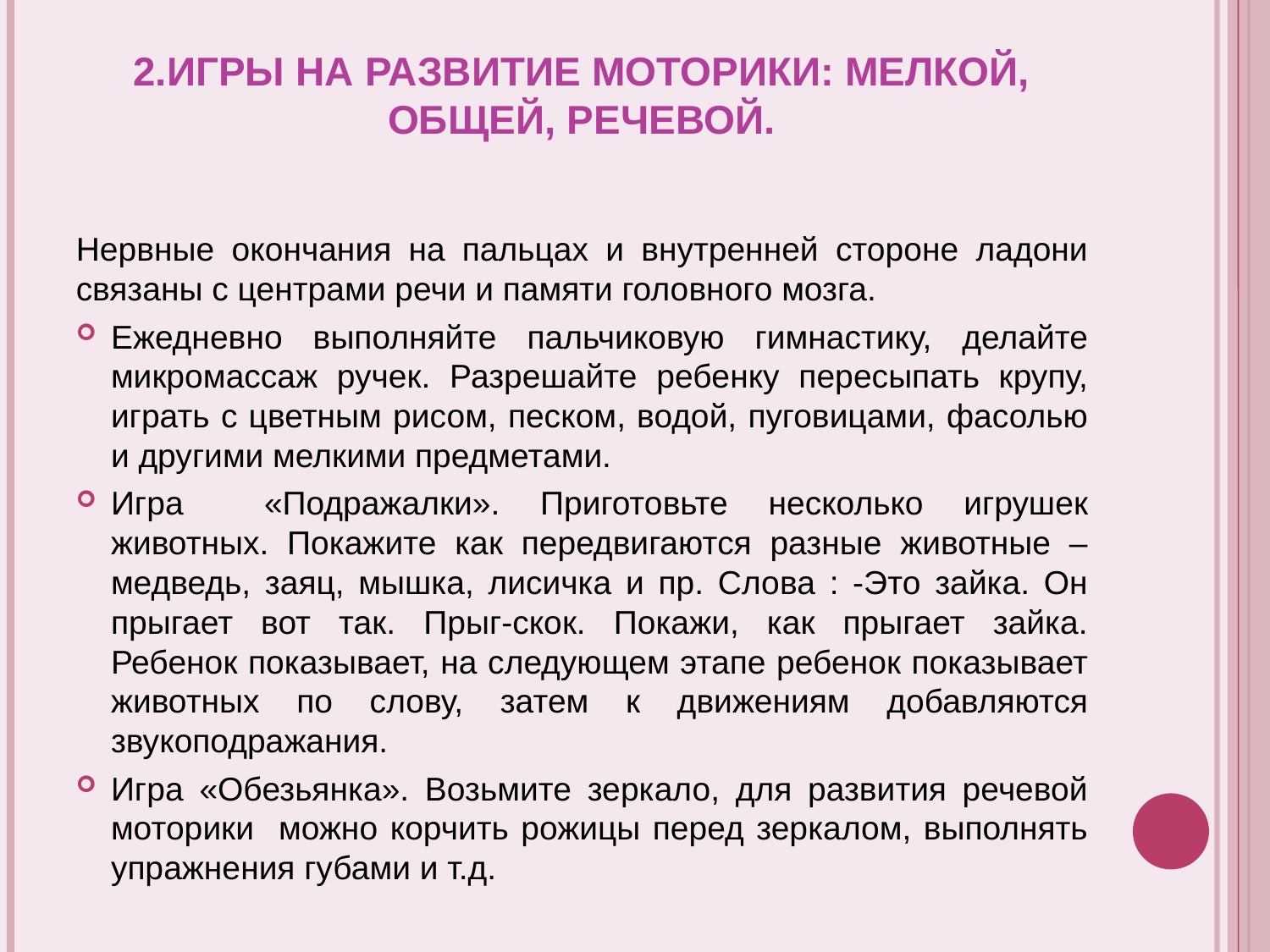

# 2.Игры на развитие моторики: мелкой, общей, речевой.
Нервные окончания на пальцах и внутренней стороне ладони связаны с центрами речи и памяти головного мозга.
Ежедневно выполняйте пальчиковую гимнастику, делайте микромассаж ручек. Разрешайте ребенку пересыпать крупу, играть с цветным рисом, песком, водой, пуговицами, фасолью и другими мелкими предметами.
Игра  «Подражалки». Приготовьте несколько игрушек животных. Покажите как передвигаются разные животные – медведь, заяц, мышка, лисичка и пр. Слова : -Это зайка. Он прыгает вот так. Прыг-скок. Покажи, как прыгает зайка. Ребенок показывает, на следующем этапе ребенок показывает животных по слову, затем к движениям добавляются звукоподражания.
Игра «Обезьянка». Возьмите зеркало, для развития речевой моторики  можно корчить рожицы перед зеркалом, выполнять упражнения губами и т.д.